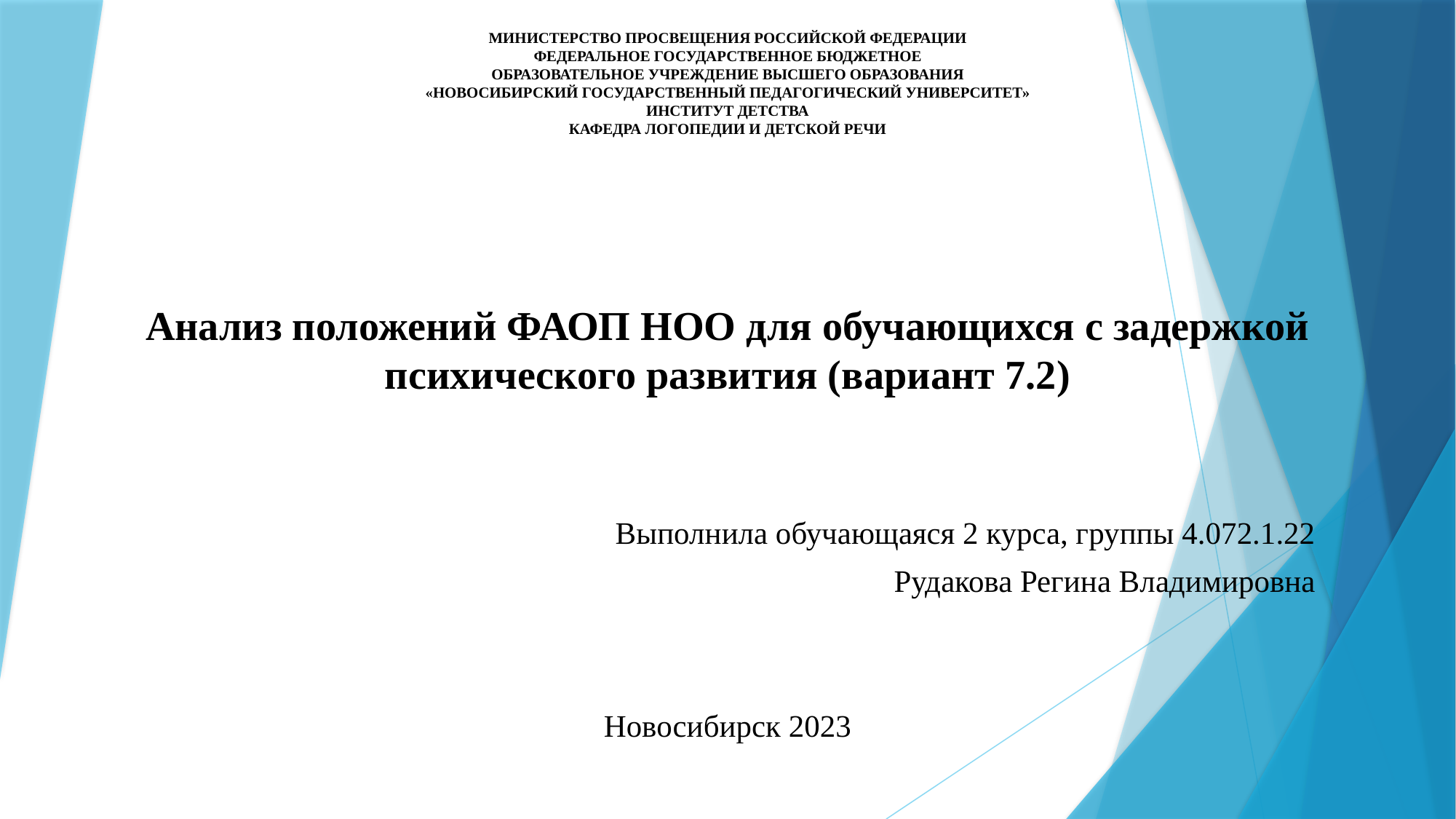

# МИНИСТЕРСТВО ПРОСВЕЩЕНИЯ РОССИЙСКОЙ ФЕДЕРАЦИИ ФЕДЕРАЛЬНОЕ ГОСУДАРСТВЕННОЕ БЮДЖЕТНОЕ ОБРАЗОВАТЕЛЬНОЕ УЧРЕЖДЕНИЕ ВЫСШЕГО ОБРАЗОВАНИЯ «НОВОСИБИРСКИЙ ГОСУДАРСТВЕННЫЙ ПЕДАГОГИЧЕСКИЙ УНИВЕРСИТЕТ» ИНСТИТУТ ДЕТСТВА КАФЕДРА ЛОГОПЕДИИ И ДЕТСКОЙ РЕЧИ

Анализ положений ФАОП НОО для обучающихся с задержкой психического развития (вариант 7.2)

Выполнила обучающаяся 2 курса, группы 4.072.1.22
Рудакова Регина Владимировна

Новосибирск 2023